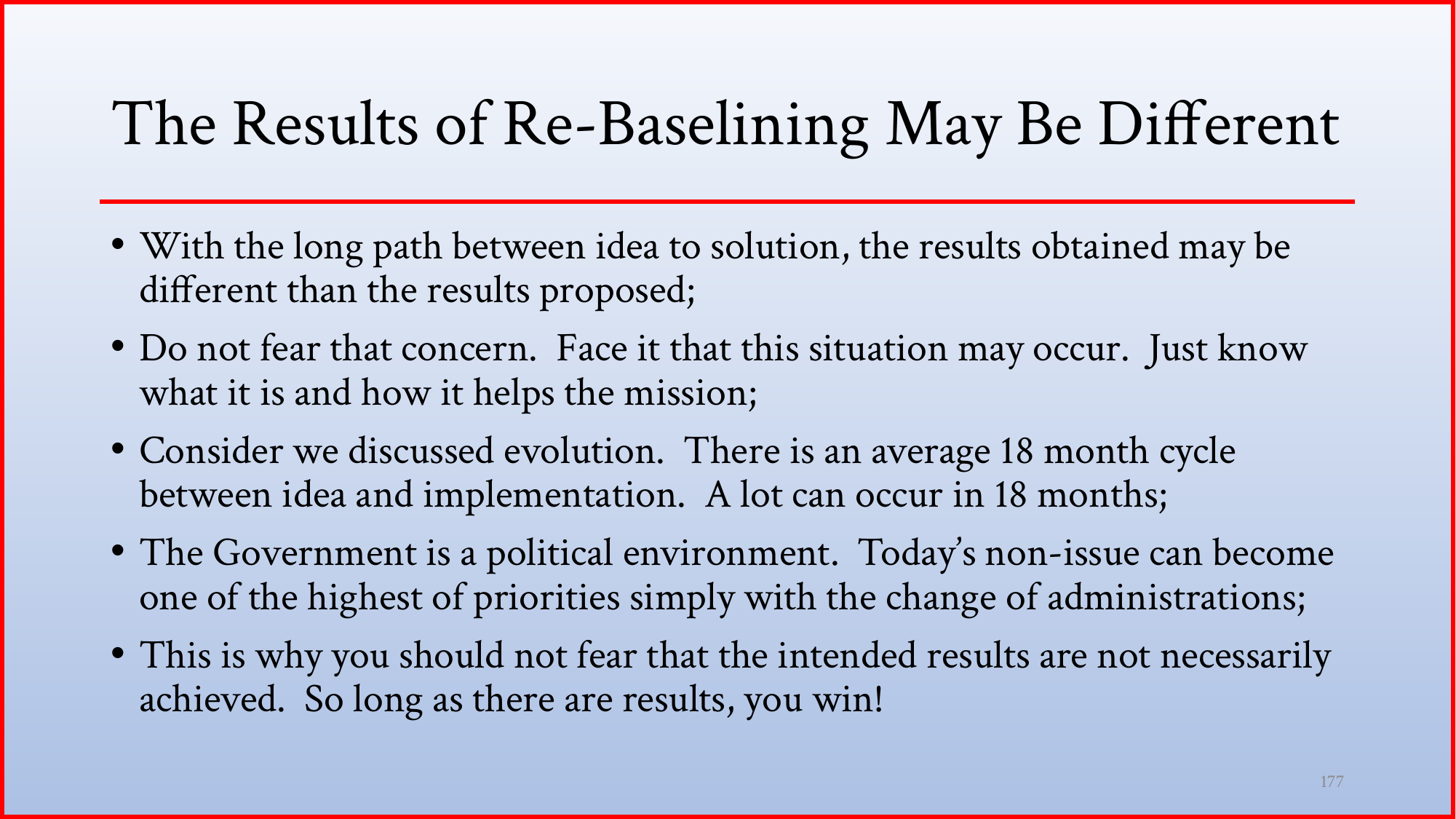

# The Results of Re-Baselining May Be Different
With the long path between idea to solution, the results obtained may be different than the results proposed;
Do not fear that concern.  Face it that this situation may occur.  Just know what it is and how it helps the mission;
Consider we discussed evolution.  There is an average 18 month cycle between idea and implementation.  A lot can occur in 18 months;
The Government is a political environment.  Today’s non-issue can become one of the highest of priorities simply with the change of administrations;
This is why you should not fear that the intended results are not necessarily achieved.  So long as there are results, you win!

177